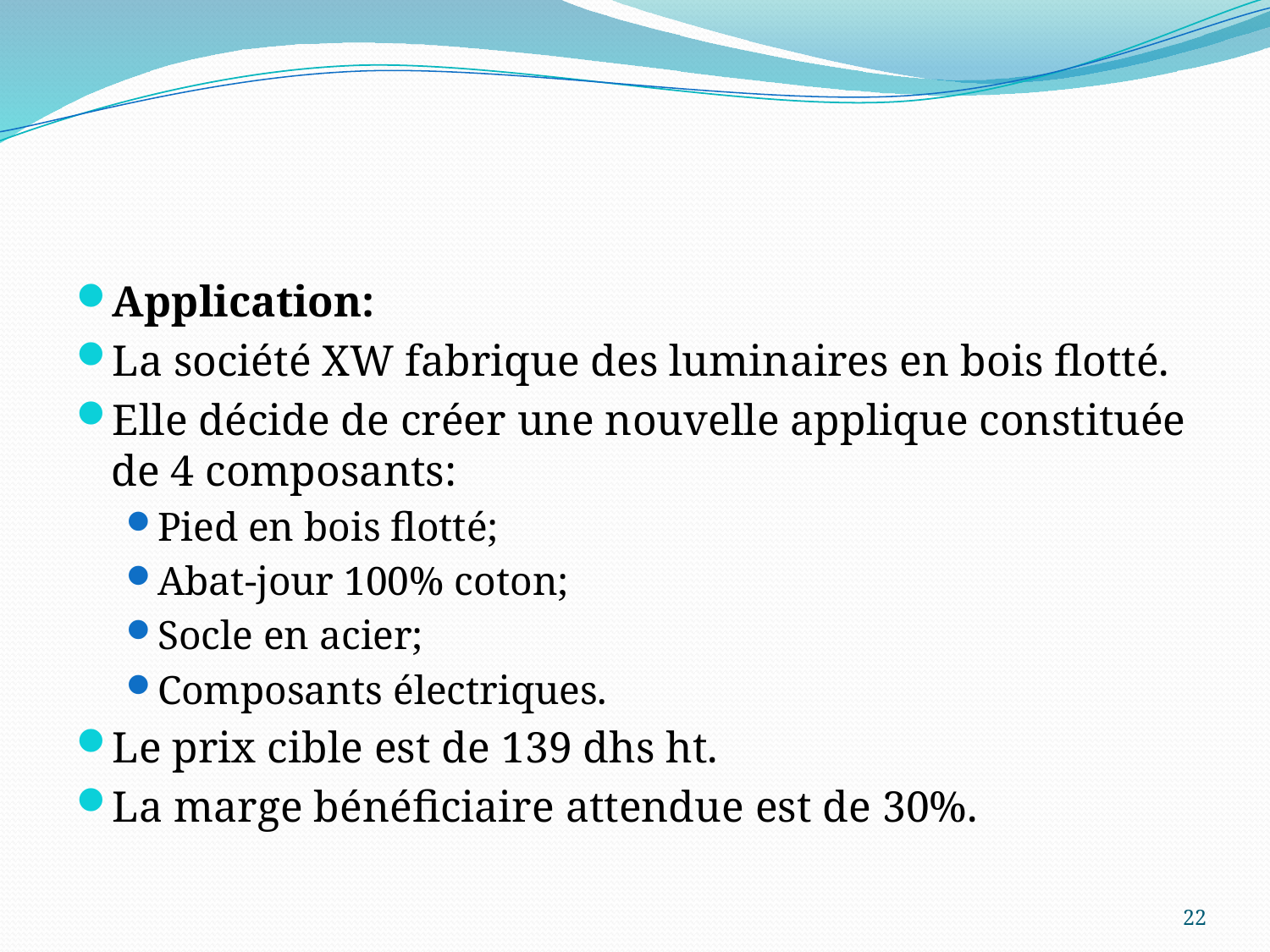

#
Application:
La société XW fabrique des luminaires en bois flotté.
Elle décide de créer une nouvelle applique constituée de 4 composants:
Pied en bois flotté;
Abat-jour 100% coton;
Socle en acier;
Composants électriques.
Le prix cible est de 139 dhs ht.
La marge bénéficiaire attendue est de 30%.
22